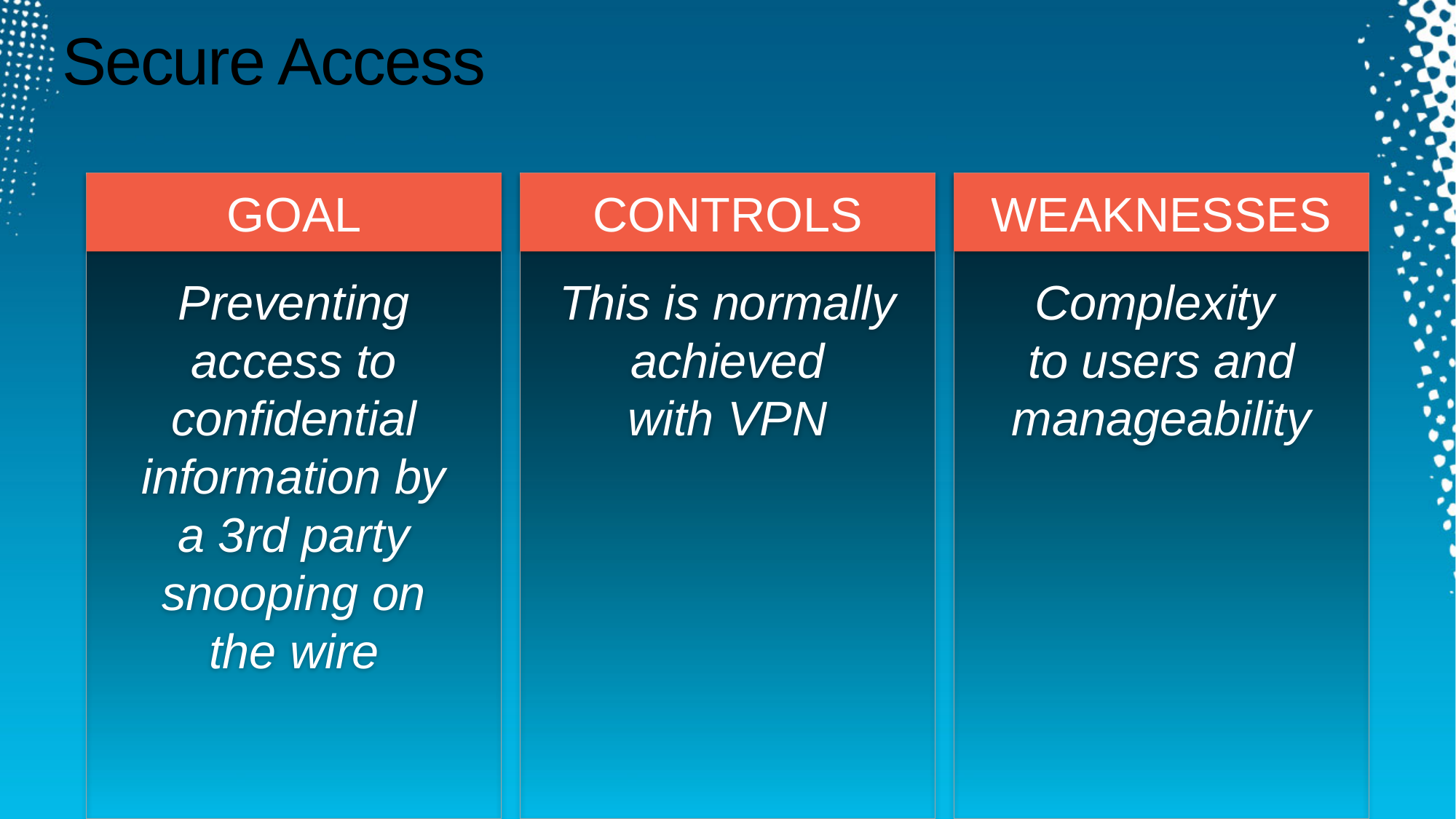

# Secure Access
Preventing access to confidential information by a 3rd party snooping on the wire
GOAL
This is normally achieved with VPN
CONTROLS
Complexity
to users and manageability
WEAKNESSES